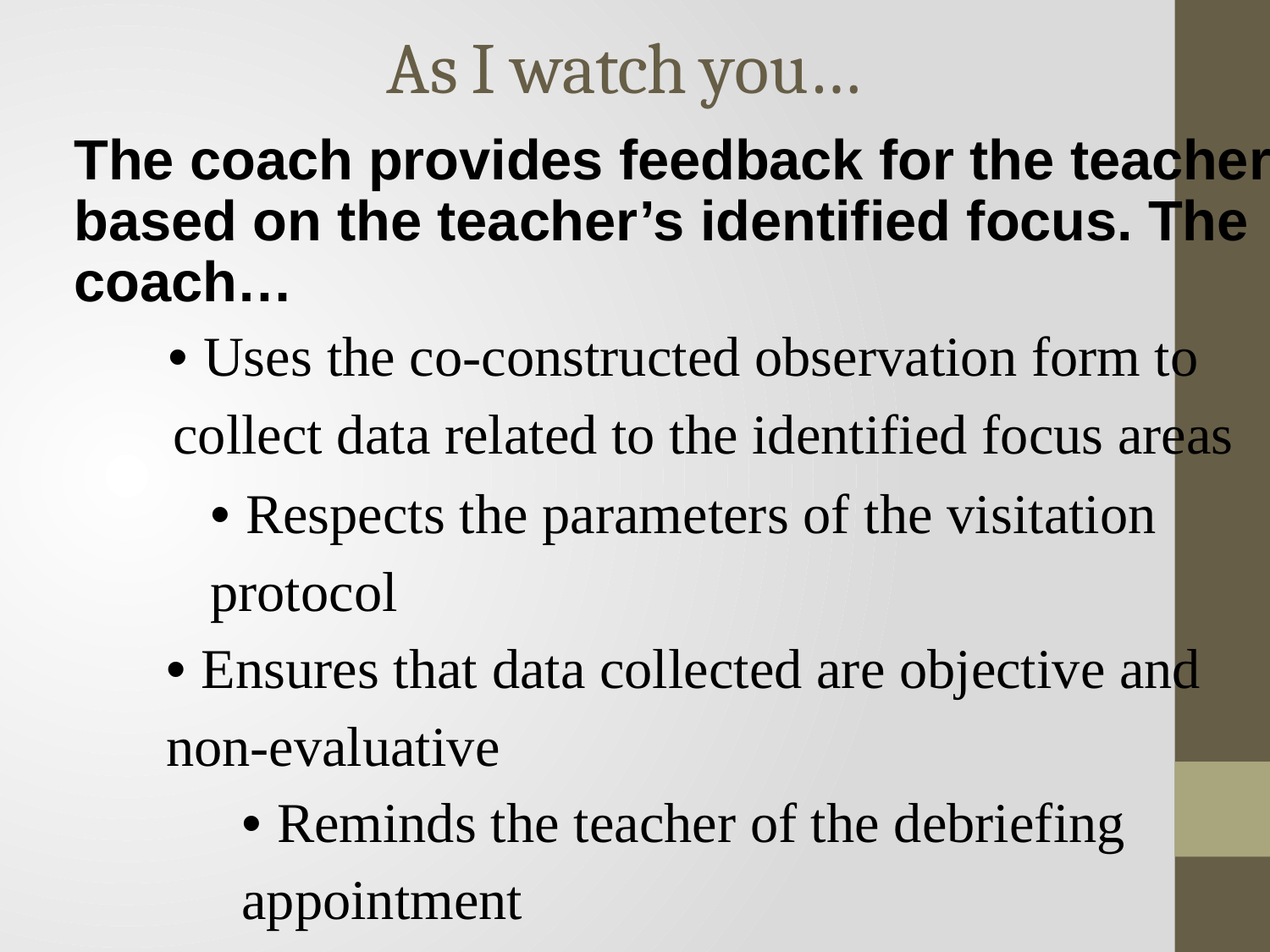

As I watch you…

The coach provides feedback for the teacher
based on the teacher’s identified focus. The
coach…

• Uses the co-constructed observation form to

collect data related to the identified focus areas

• Respects the parameters of the visitation
protocol

• Ensures that data collected are objective and
non-evaluative

• Reminds the teacher of the debriefing
appointment